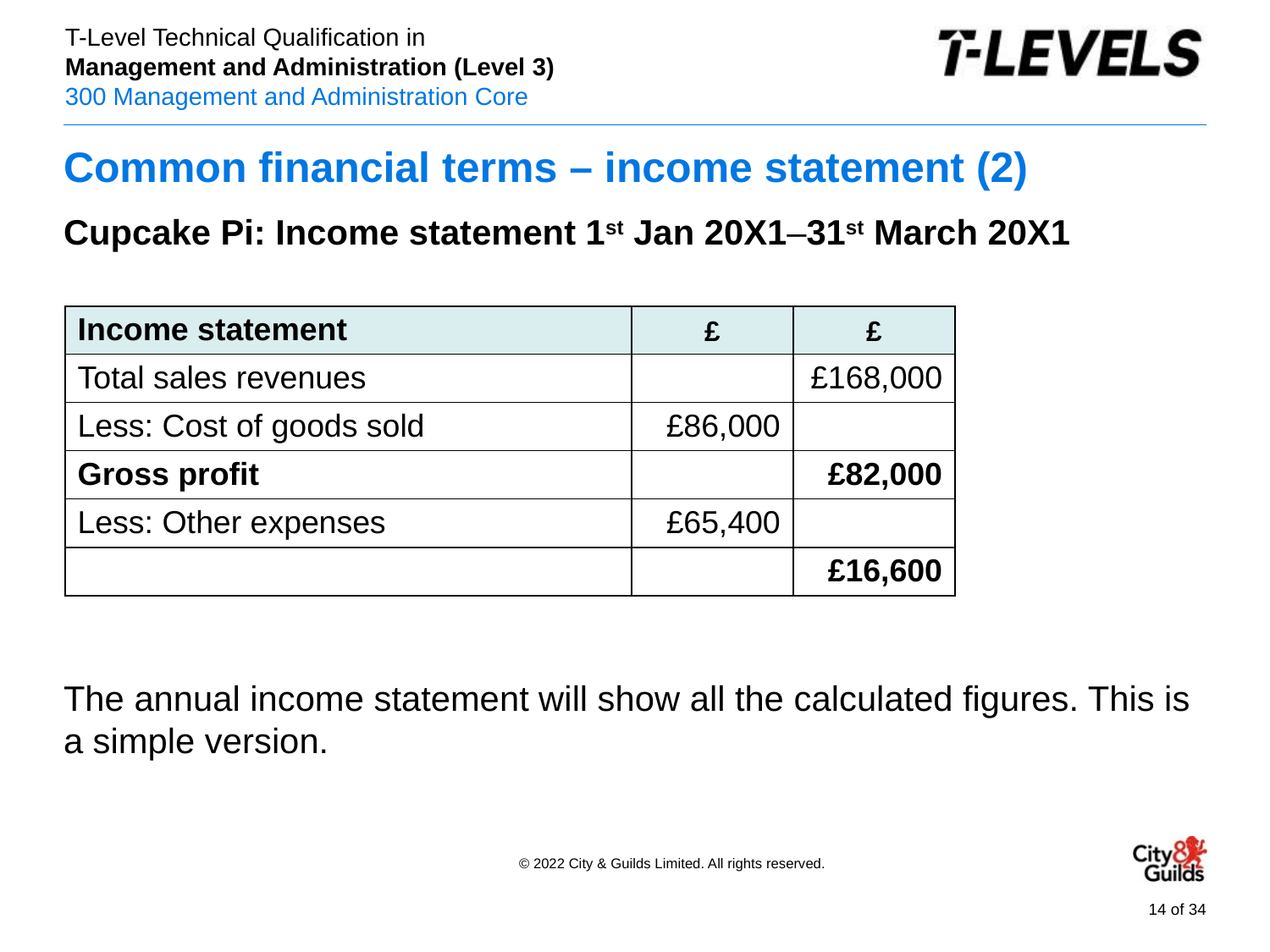

# Common financial terms – income statement (2)
Cupcake Pi: Income statement 1st Jan 20X1–31st March 20X1

The annual income statement will show all the calculated figures. This is a simple version.

| Income statement | £ | £ |
| --- | --- | --- |
| Total sales revenues |  | £168,000 |
| Less: Cost of goods sold | £86,000 |  |
| Gross profit |  | £82,000 |
| Less: Other expenses | £65,400 |  |
|  |  | £16,600 |